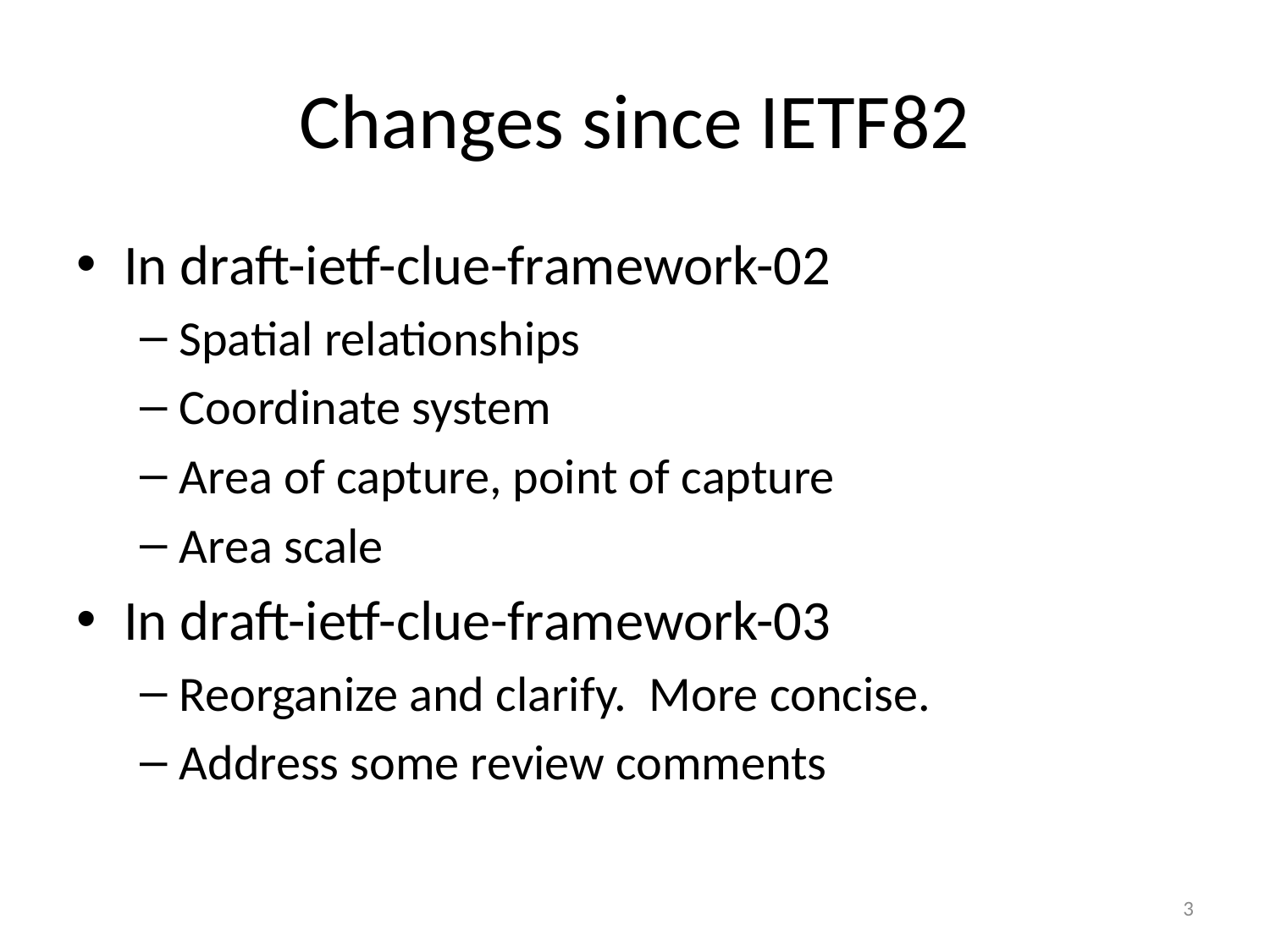

# Changes since IETF82
In draft-ietf-clue-framework-02
Spatial relationships
Coordinate system
Area of capture, point of capture
Area scale
In draft-ietf-clue-framework-03
Reorganize and clarify.  More concise.
Address some review comments
3